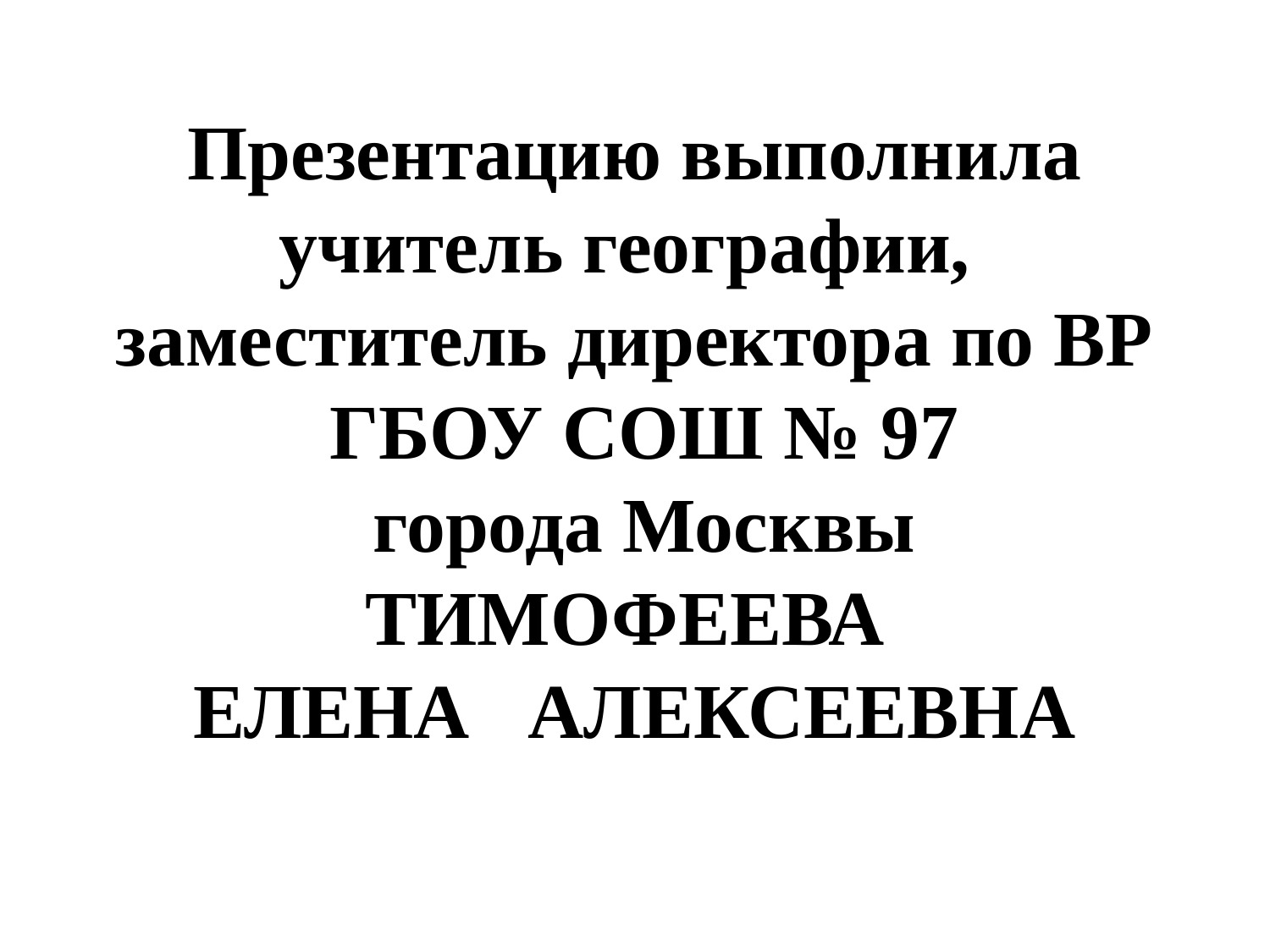

Презентацию выполнила
учитель географии,
заместитель директора по ВР
 ГБОУ СОШ № 97
 города Москвы
ТИМОФЕЕВА
ЕЛЕНА   АЛЕКСЕЕВНА